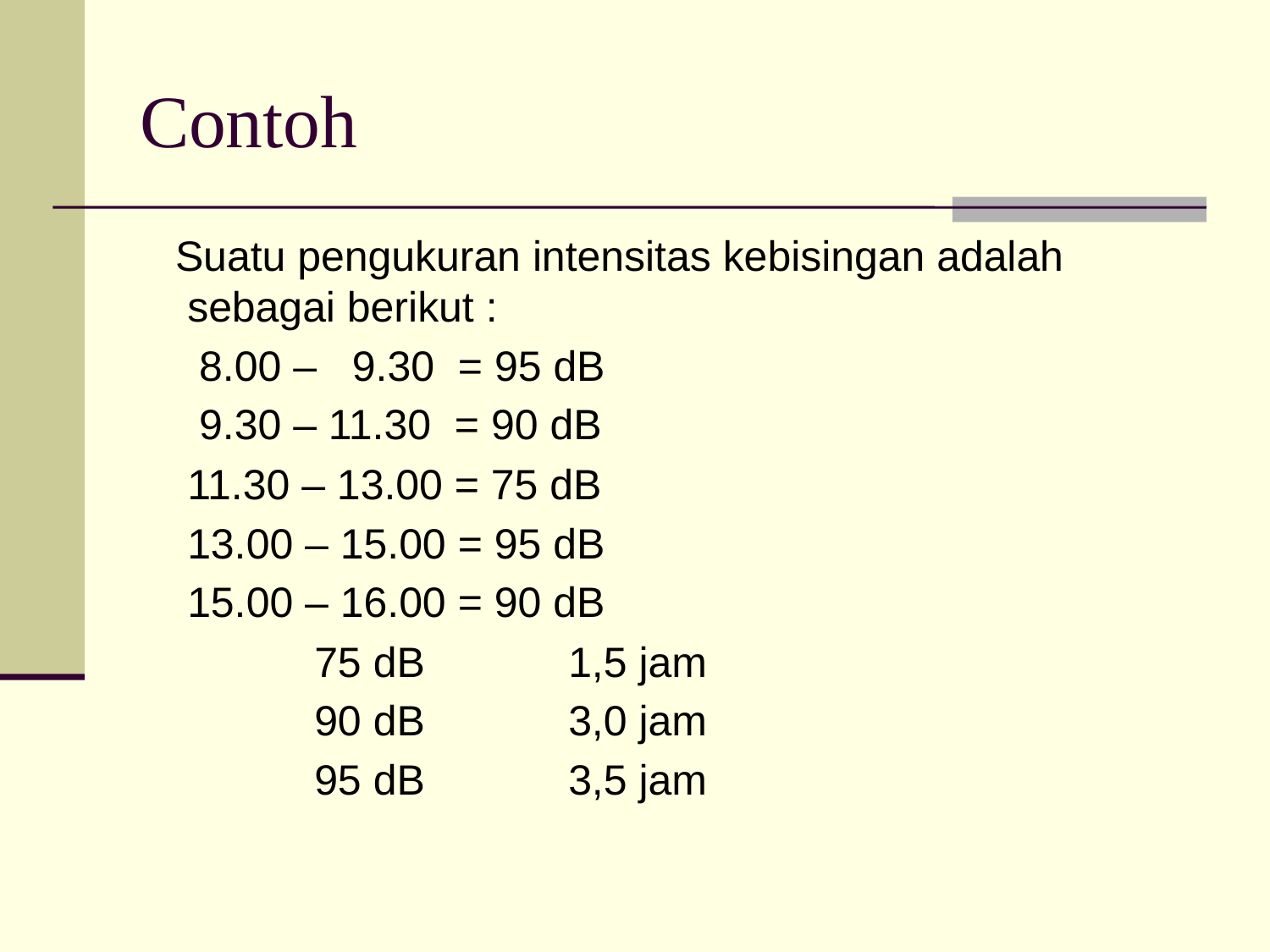

# Contoh
   Suatu pengukuran intensitas kebisingan adalah sebagai berikut :
  	 8.00 –   9.30  = 95 dB
 	 9.30 – 11.30  = 90 dB
	11.30 – 13.00 = 75 dB
	13.00 – 15.00 = 95 dB
	15.00 – 16.00 = 90 dB
		75 dB		1,5 jam
		90 dB 		3,0 jam
		95 dB		3,5 jam